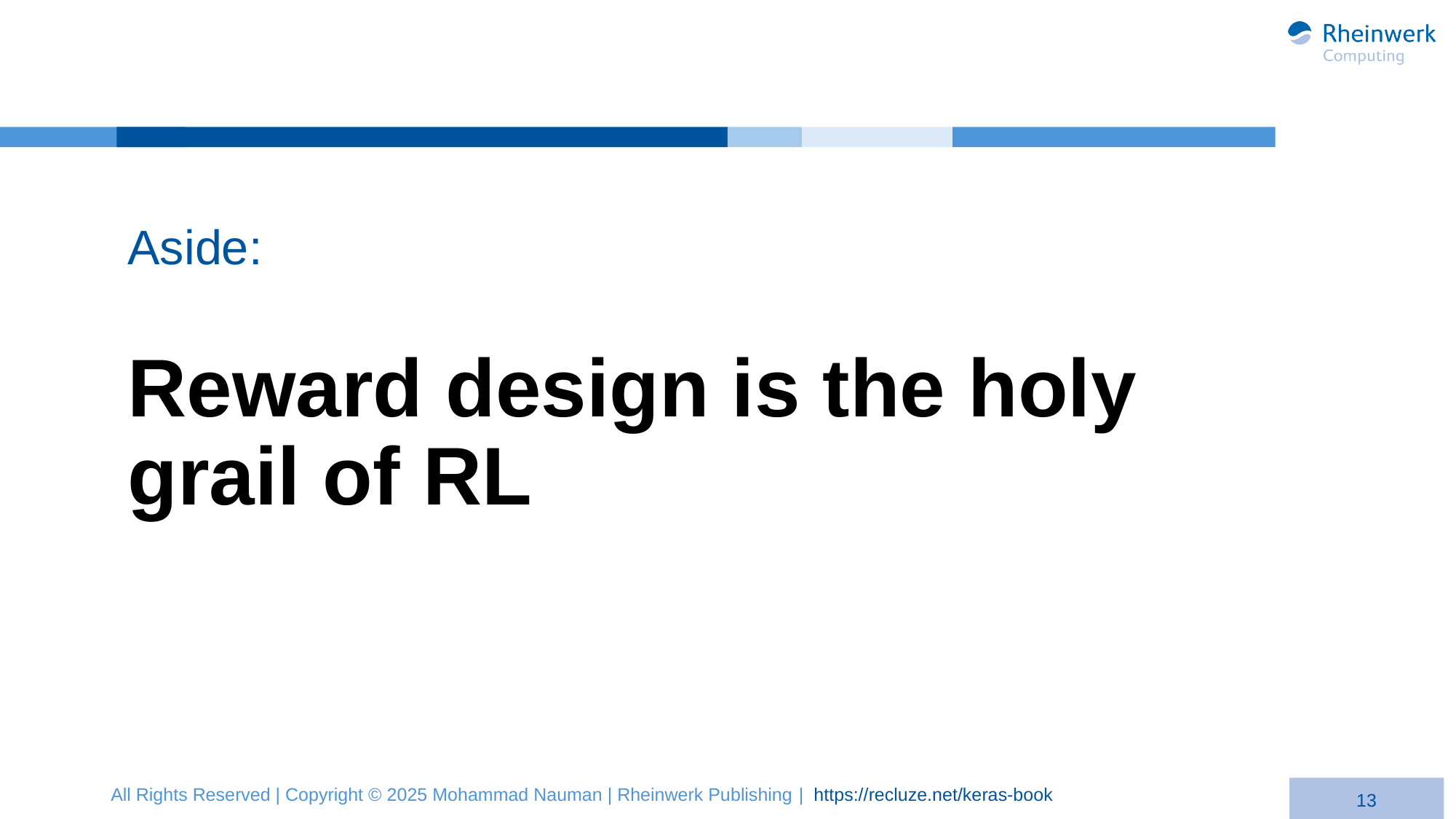

Aside:
# Reward design is the holy grail of RL